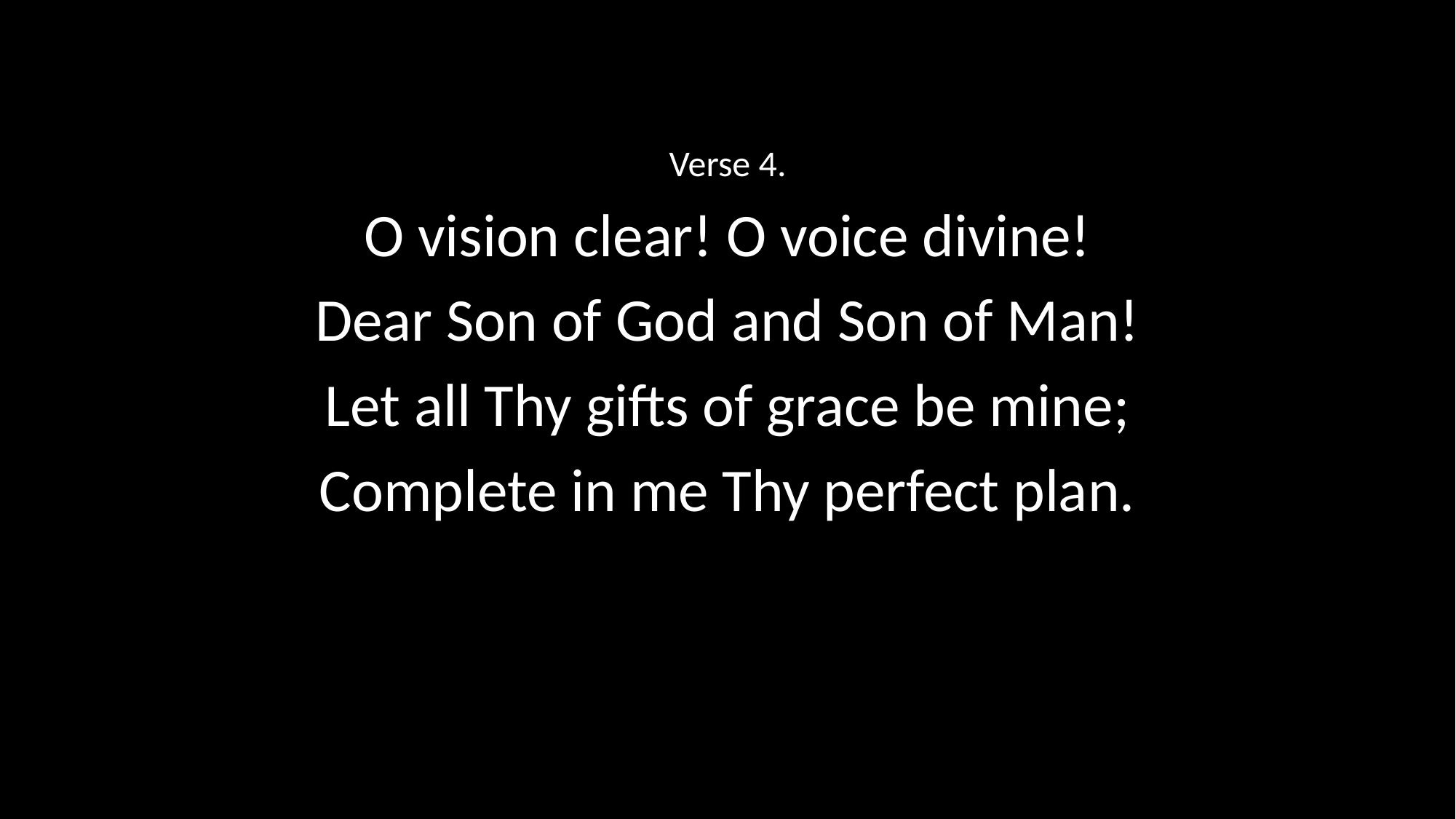

Verse 4.
O vision clear! O voice divine!
Dear Son of God and Son of Man!
Let all Thy gifts of grace be mine;
Complete in me Thy perfect plan.